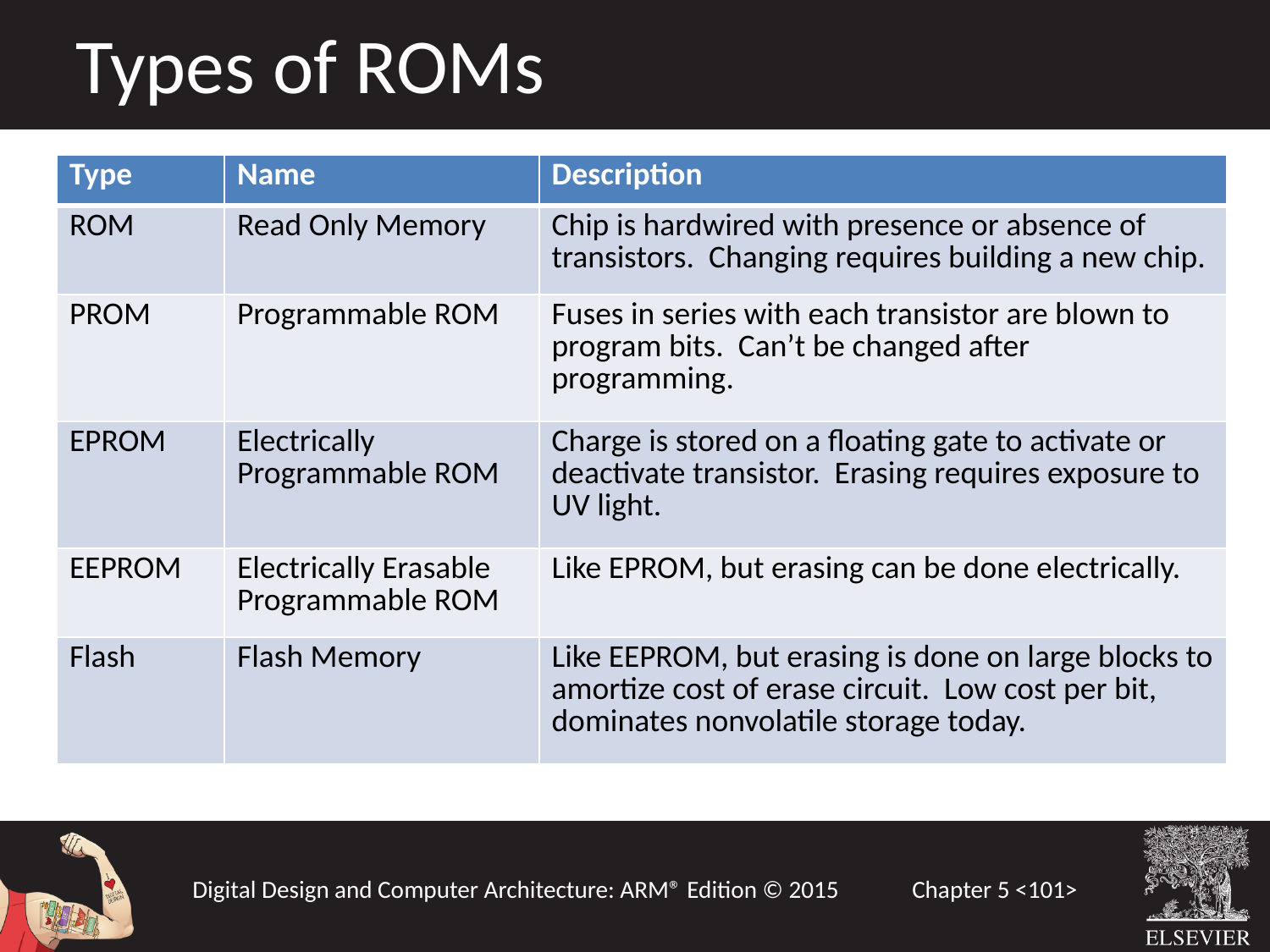

Types of ROMs

| Type | Name | Description |
| --- | --- | --- |
| ROM | Read Only Memory | Chip is hardwired with presence or absence of transistors. Changing requires building a new chip. |
| PROM | Programmable ROM | Fuses in series with each transistor are blown to program bits. Can’t be changed after programming. |
| EPROM | Electrically Programmable ROM | Charge is stored on a floating gate to activate or deactivate transistor. Erasing requires exposure to UV light. |
| EEPROM | Electrically Erasable Programmable ROM | Like EPROM, but erasing can be done electrically. |
| Flash | Flash Memory | Like EEPROM, but erasing is done on large blocks to amortize cost of erase circuit. Low cost per bit, dominates nonvolatile storage today. |